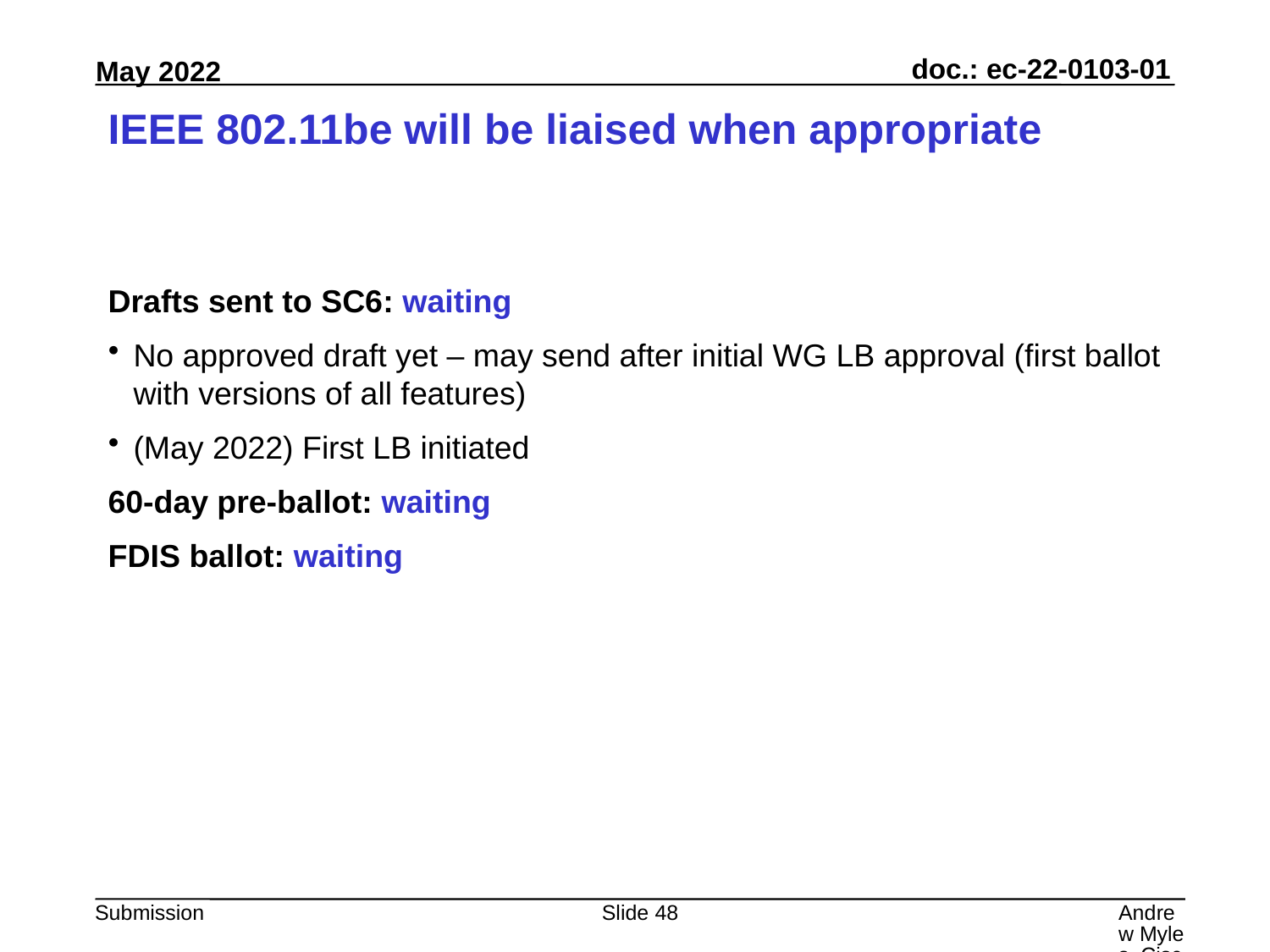

# IEEE 802.11be will be liaised when appropriate
Drafts sent to SC6: waiting
No approved draft yet – may send after initial WG LB approval (first ballot with versions of all features)
(May 2022) First LB initiated
60-day pre-ballot: waiting
FDIS ballot: waiting
Slide 48
Andrew Myles, Cisco